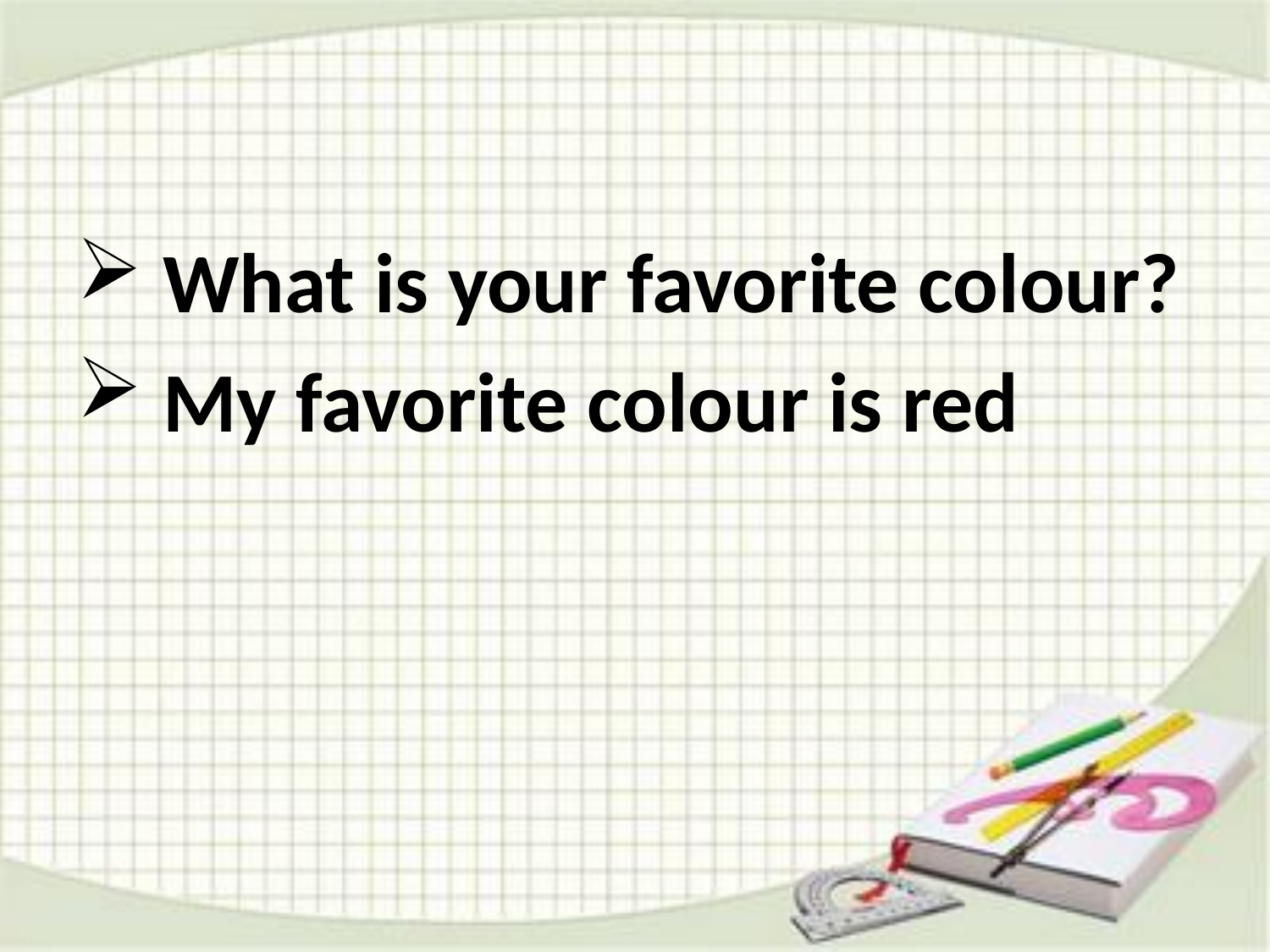

#
 What is your favorite colour?
 My favorite colour is red